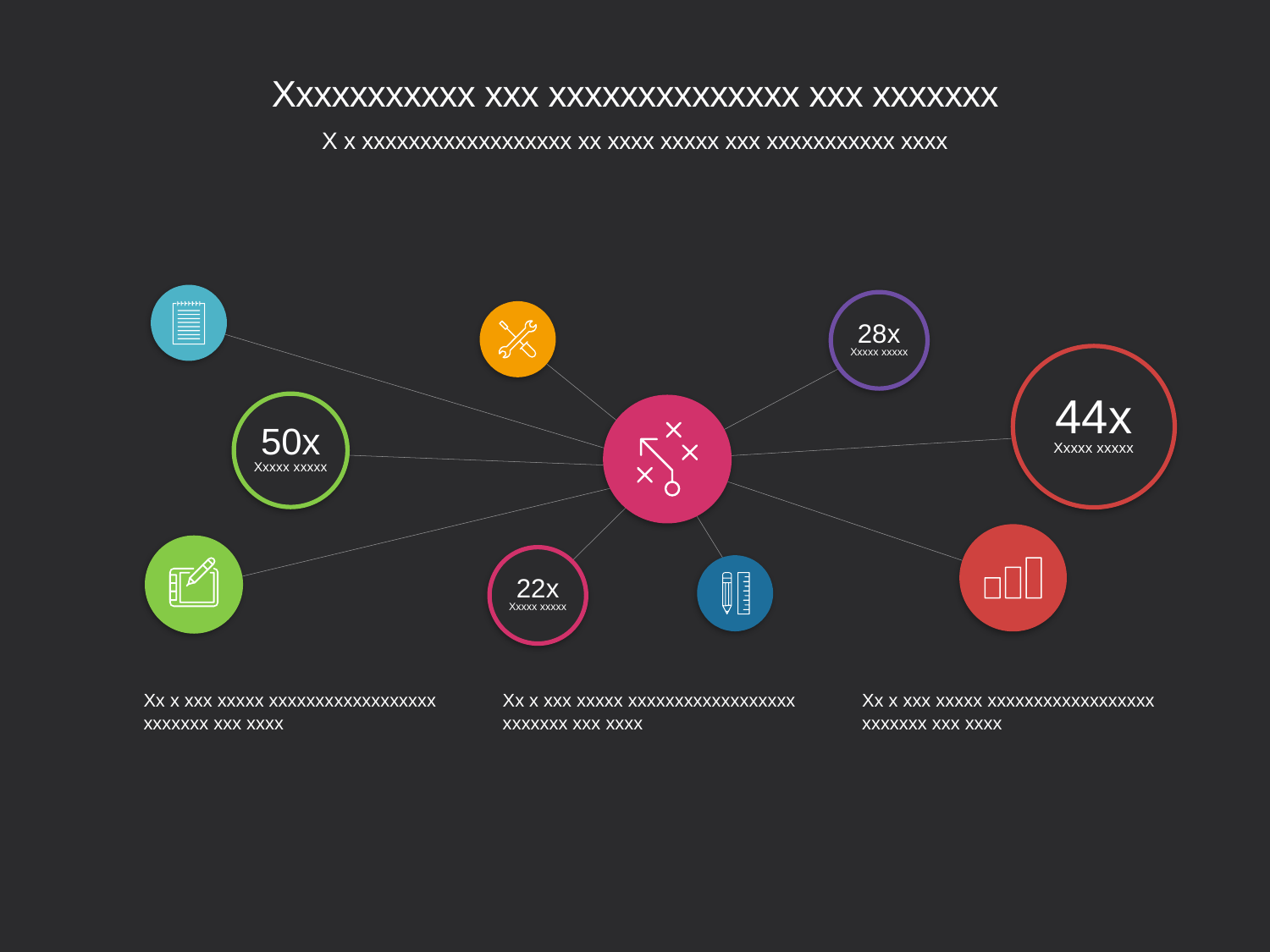

# Xxxxxxxxxxx xxx xxxxxxxxxxxxxx xxx xxxxxxx
X x xxxxxxxxxxxxxxxxxx xx xxxx xxxxx xxx xxxxxxxxxxx xxxx

28x
Xxxxx xxxxx

44x
Xxxxx xxxxx
50x
Xxxxx xxxxx

22x
Xxxxx xxxxx

Xx x xxx xxxxx xxxxxxxxxxxxxxxxxx xxxxxxx xxx xxxx
Xx x xxx xxxxx xxxxxxxxxxxxxxxxxx xxxxxxx xxx xxxx
Xx x xxx xxxxx xxxxxxxxxxxxxxxxxx xxxxxxx xxx xxxx